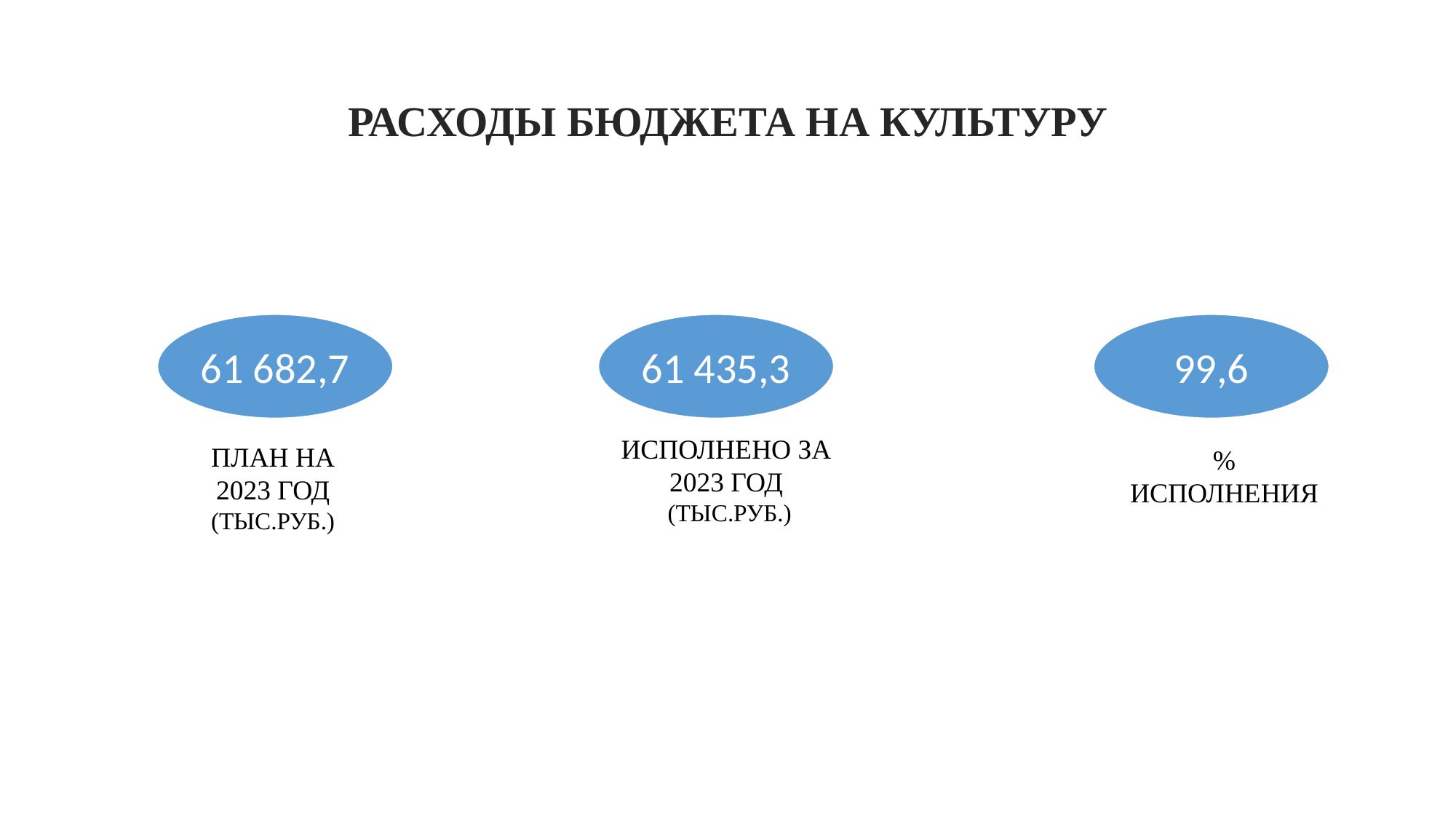

# РАСХОДЫ БЮДЖЕТА НА КУЛЬТУРУ
61 682,7
61 435,3
99,6
ИСПОЛНЕНО ЗА
2023 ГОД
(ТЫС.РУБ.)
ПЛАН НА 2023 ГОД (ТЫС.РУБ.)
% ИСПОЛНЕНИЯ